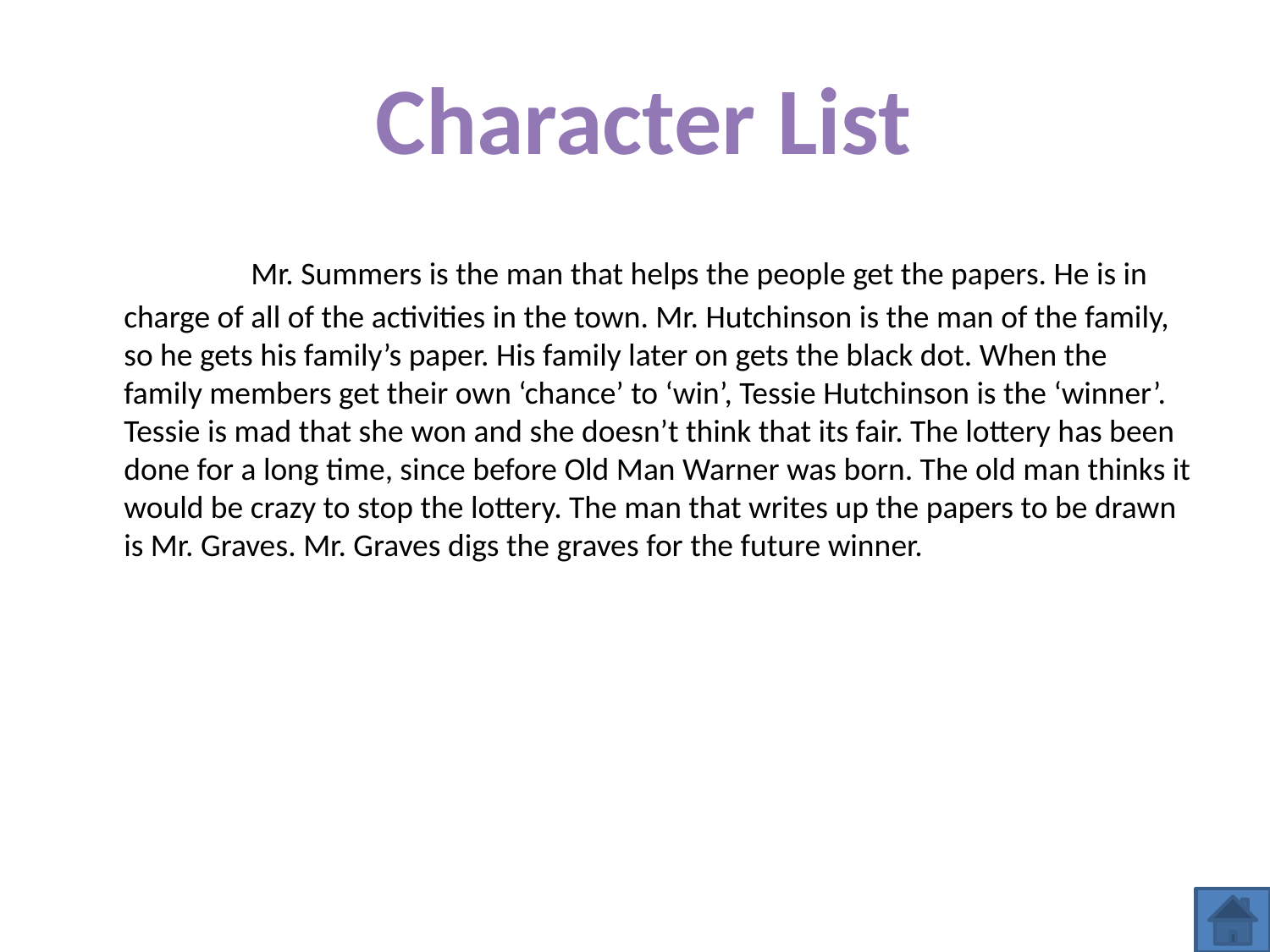

Character List
		Mr. Summers is the man that helps the people get the papers. He is in charge of all of the activities in the town. Mr. Hutchinson is the man of the family, so he gets his family’s paper. His family later on gets the black dot. When the family members get their own ‘chance’ to ‘win’, Tessie Hutchinson is the ‘winner’. Tessie is mad that she won and she doesn’t think that its fair. The lottery has been done for a long time, since before Old Man Warner was born. The old man thinks it would be crazy to stop the lottery. The man that writes up the papers to be drawn is Mr. Graves. Mr. Graves digs the graves for the future winner.